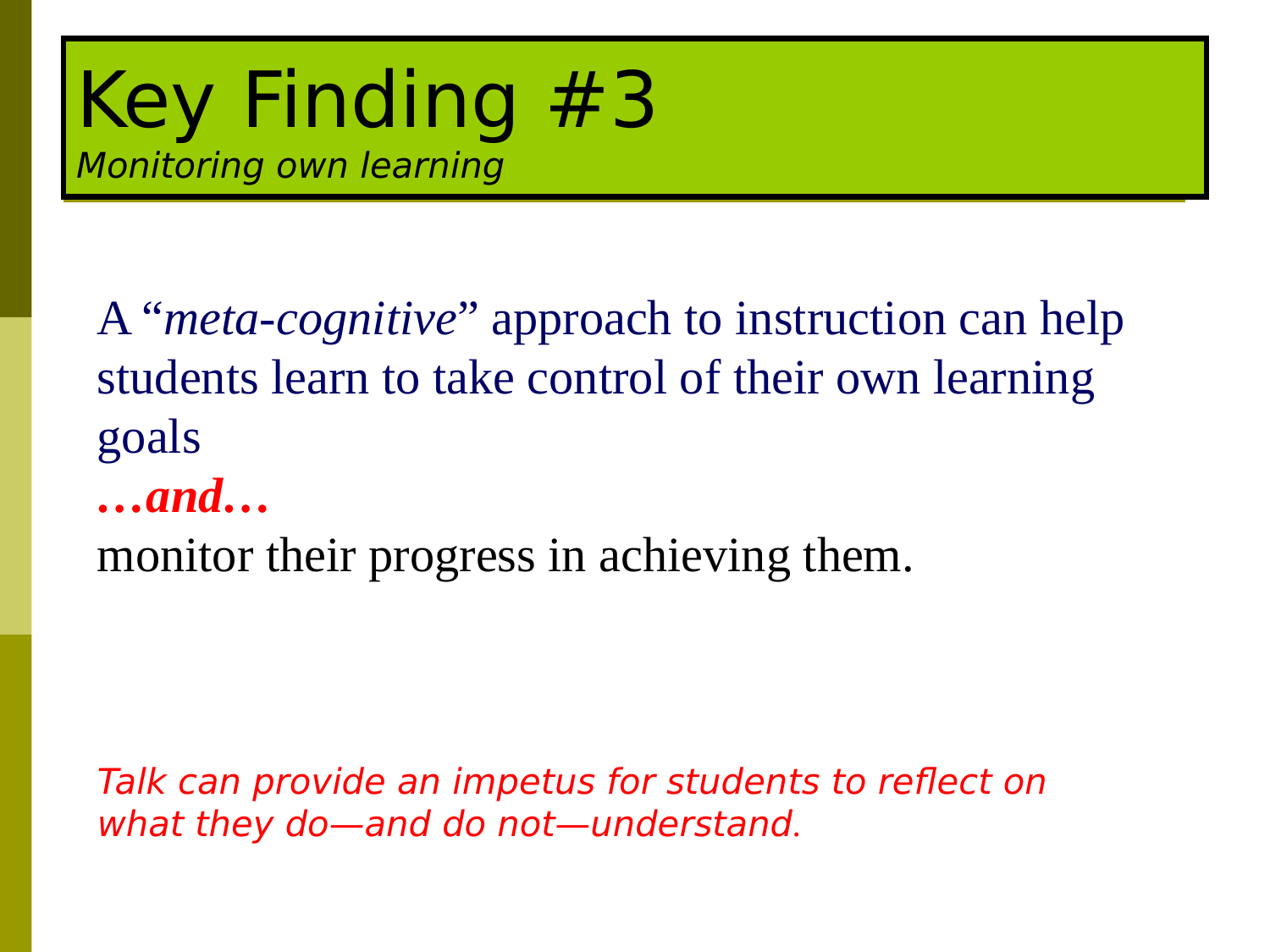

# Key Finding #3 Monitoring own learning

A “meta-cognitive” approach to instruction can help students learn to take control of their own learning goals
…and…
monitor their progress in achieving them.

Talk can provide an impetus for students to reflect on what they do—and do not—understand.